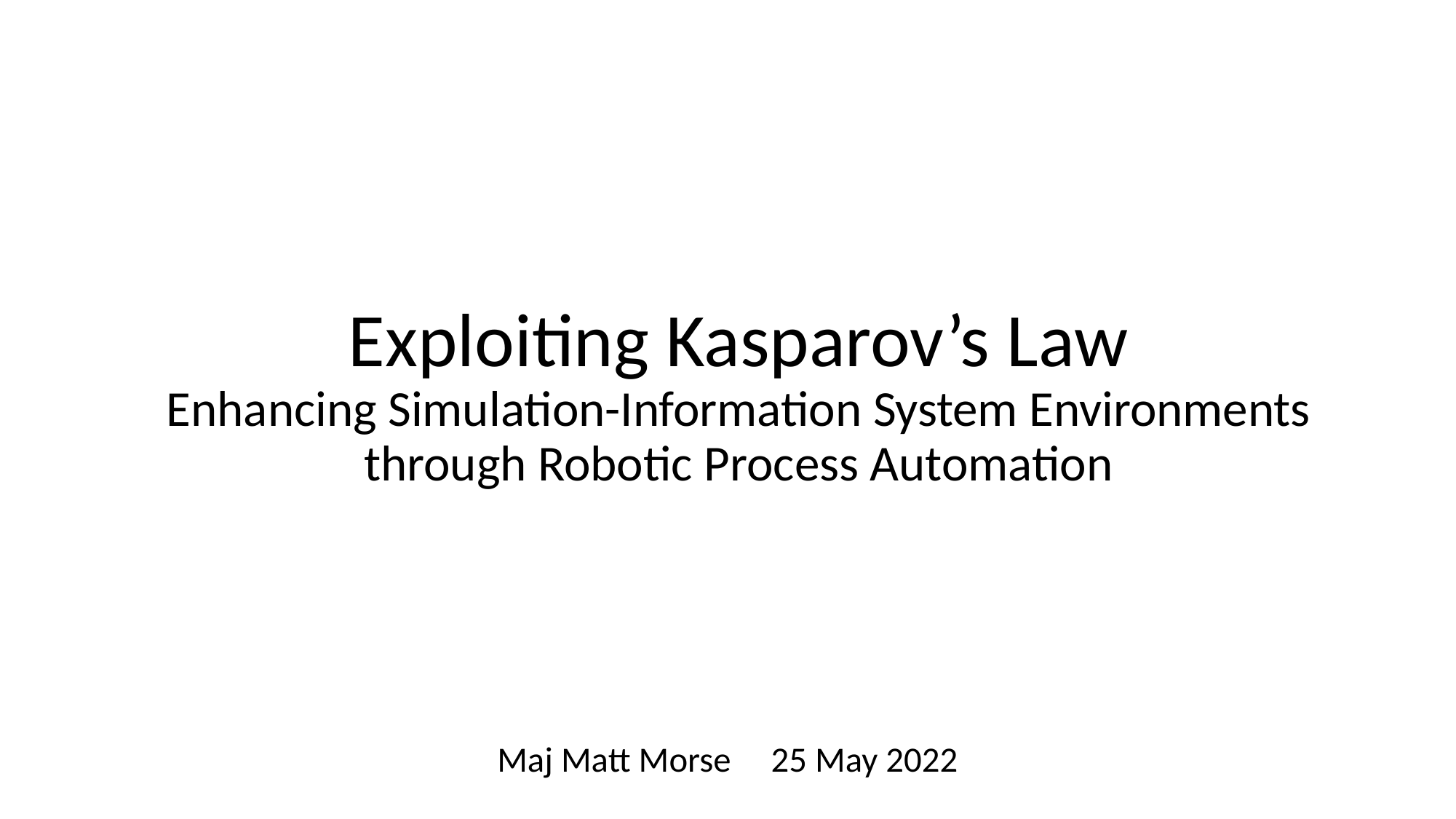

# Exploiting Kasparov’s Law Enhancing Simulation-Information System Environments through Robotic Process Automation
Maj Matt Morse     25 May 2022